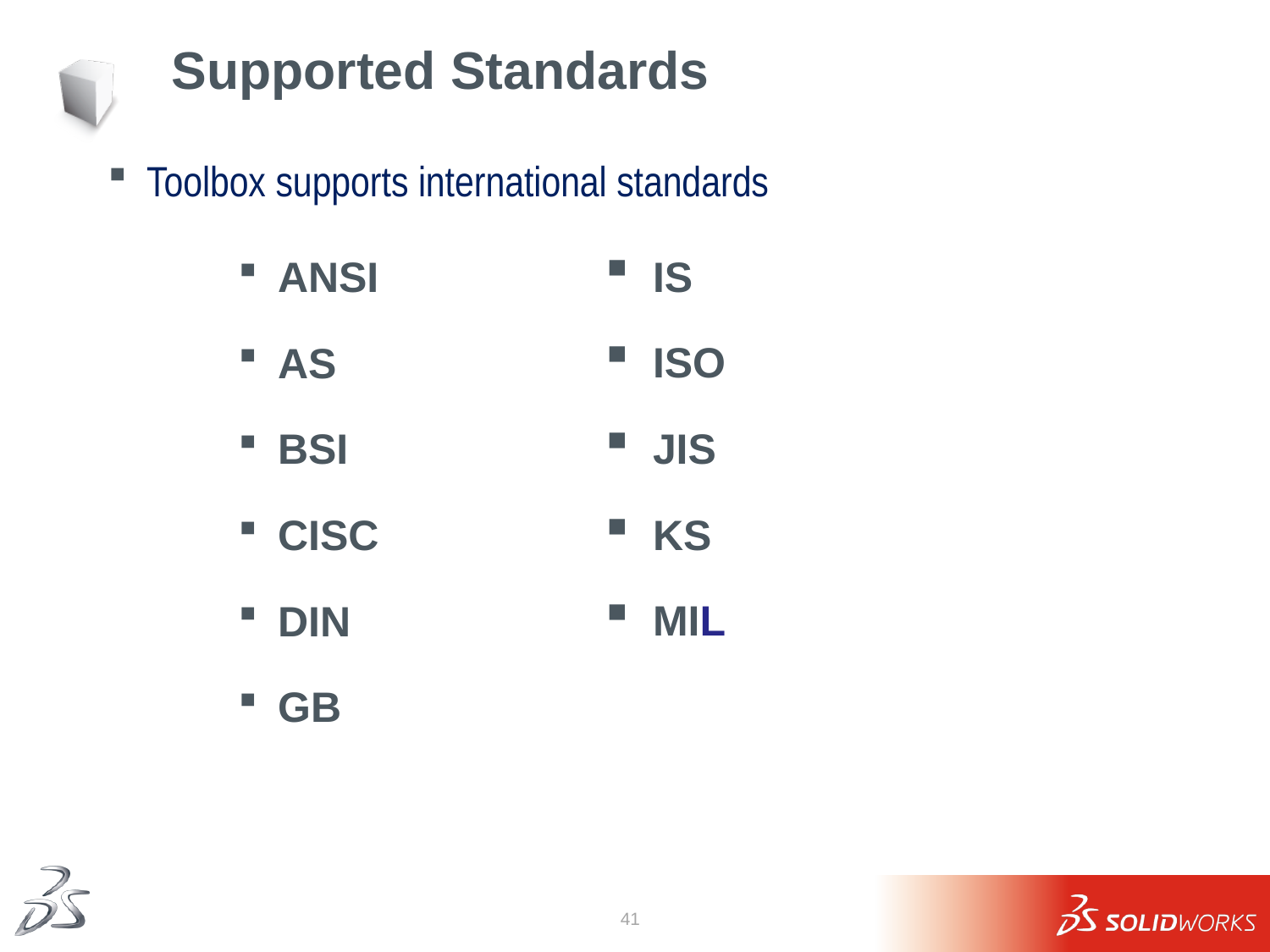

# Supported Standards
  Toolbox supports international standards
ANSI
AS
BSI
CISC
DIN
GB

IS
ISO
JIS
KS
MIL